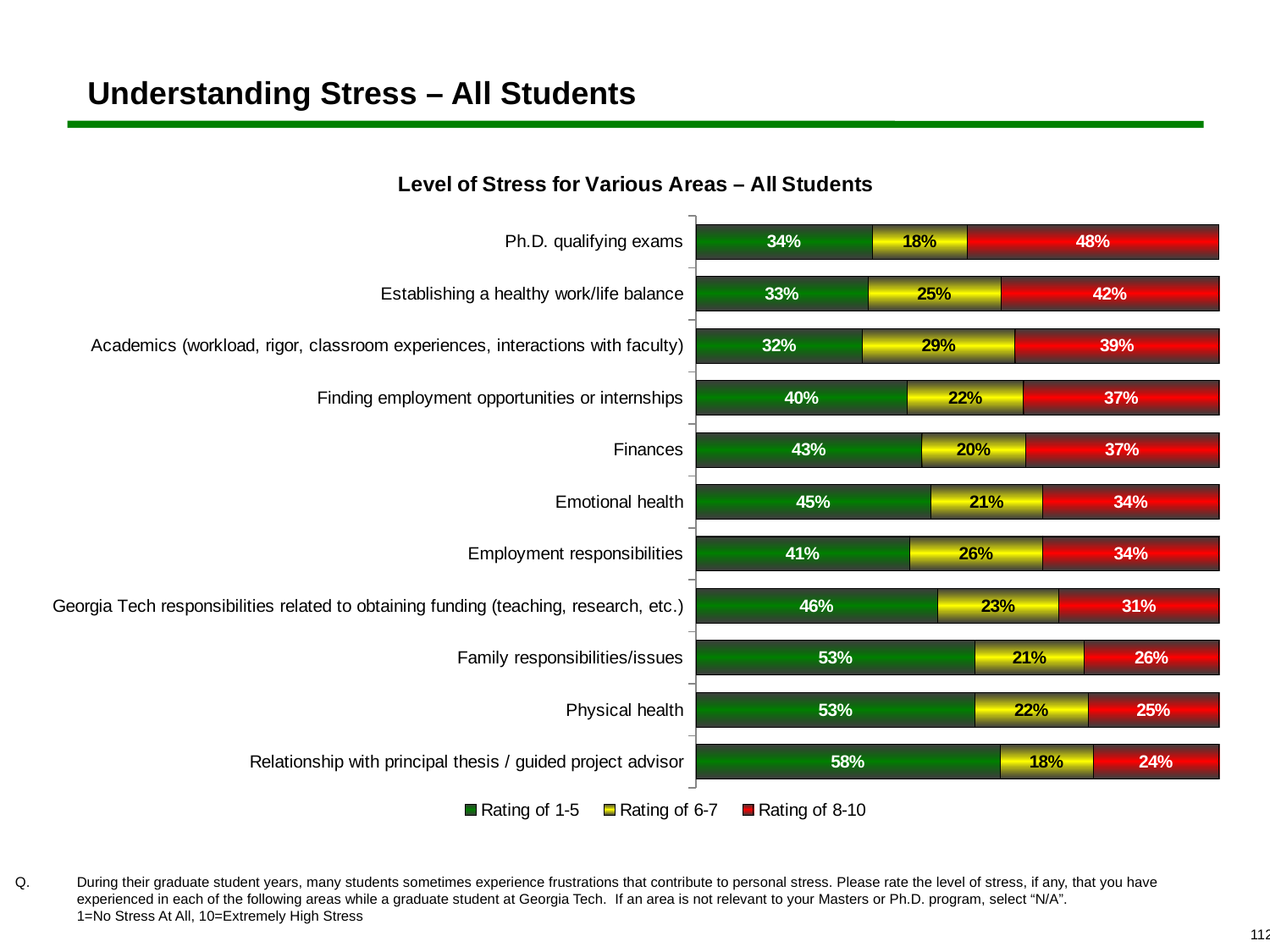

# Understanding Stress – All Students

### Chart: Level of Stress for Various Areas – All Students

| Category | Rating of 1-5 | Rating of 6-7 | Rating of 8-10 |
|---|---|---|---|
| Ph.D. qualifying exams | 0.33700137551581844 | 0.1815680880330124 | 0.4814305364511692 |
| Establishing a healthy work/life balance | 0.3284671532846715 | 0.2542579075425791 | 0.4172749391727494 |
| Academics (workload, rigor, classroom experiences, interactions with faculty) | 0.3181265206812652 | 0.291970802919708 | 0.38990267639902676 |
| Finding employment opportunities or internships | 0.4043186895011169 | 0.22189128816083395 | 0.37379002233804914 |
| Finances | 0.4319640564826701 | 0.19768934531450577 | 0.3703465982028241 |
| Emotional health | 0.4484964811260397 | 0.2143314139475368 | 0.3371721049264235 |
| Employment responsibilities | 0.40810621942697417 | 0.25506638714185886 | 0.336827393431167 |
| Georgia Tech responsibilities related to obtaining funding (teaching, research, etc.) | 0.46174377224199287 | 0.23220640569395018 | 0.30604982206405695 |
| Family responsibilities/issues | 0.5334233625928426 | 0.2086428089128967 | 0.2579338284942606 |
| Physical health | 0.5334608030592735 | 0.21606118546845124 | 0.25047801147227533 |
| Relationship with principal thesis / guided project advisor | 0.581042654028436 | 0.17819905213270143 | 0.24075829383886255 |
 	During their graduate student years, many students sometimes experience frustrations that contribute to personal stress. Please rate the level of stress, if any, that you have
	experienced in each of the following areas while a graduate student at Georgia Tech.  If an area is not relevant to your Masters or Ph.D. program, select “N/A”.
	1=No Stress At All, 10=Extremely High Stress